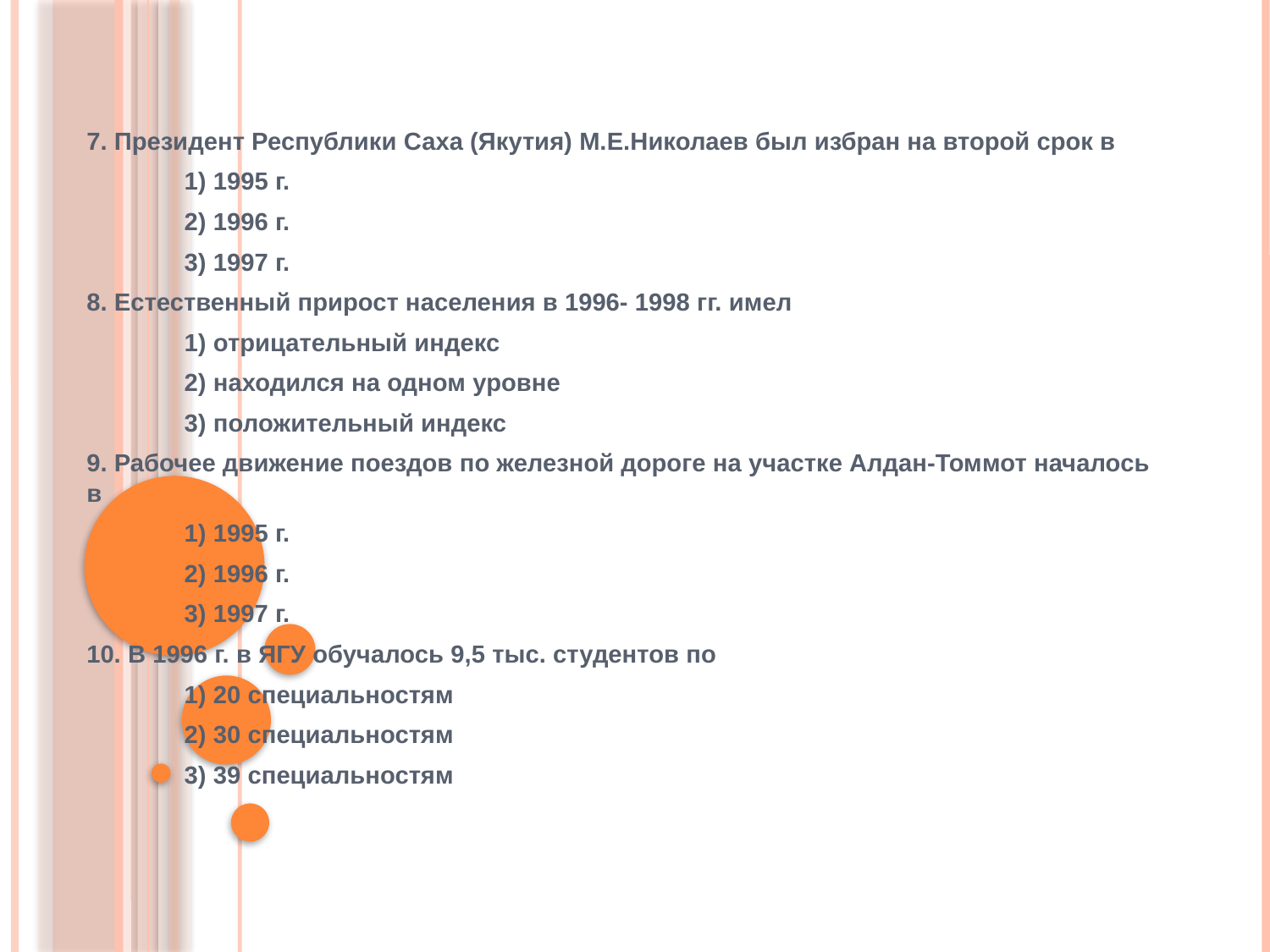

#
7. Президент Республики Саха (Якутия) М.Е.Николаев был избран на второй срок в
              1) 1995 г.
              2) 1996 г.
              3) 1997 г.
8. Естественный прирост населения в 1996- 1998 гг. имел
              1) отрицательный индекс
              2) находился на одном уровне
              3) положительный индекс
9. Рабочее движение поездов по железной дороге на участке Алдан-Томмот началось в
              1) 1995 г.
              2) 1996 г.
              3) 1997 г.
10. В 1996 г. в ЯГУ обучалось 9,5 тыс. студентов по
              1) 20 специальностям
              2) 30 специальностям
              3) 39 специальностям